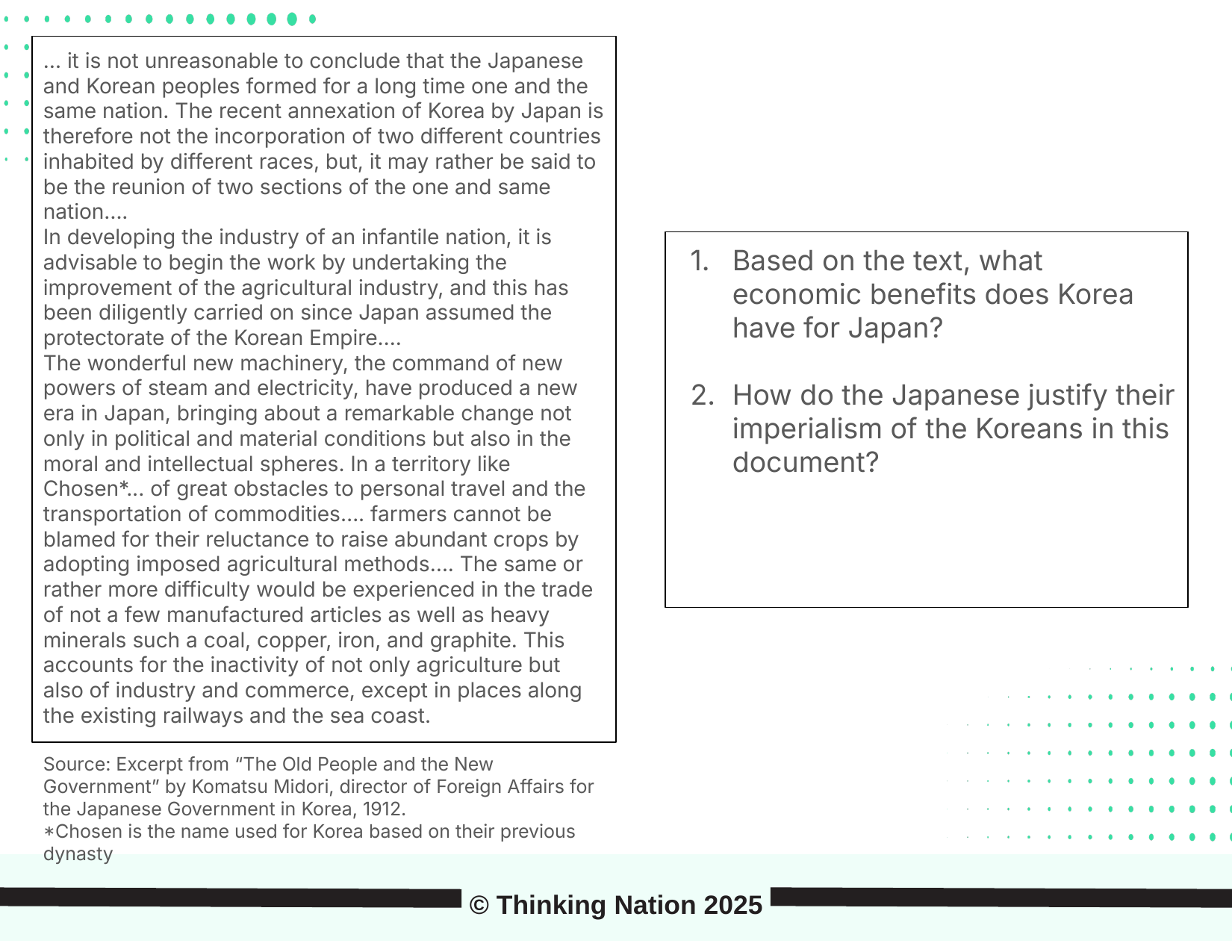

… it is not unreasonable to conclude that the Japanese and Korean peoples formed for a long time one and the same nation. The recent annexation of Korea by Japan is therefore not the incorporation of two different countries inhabited by different races, but, it may rather be said to be the reunion of two sections of the one and same nation….
In developing the industry of an infantile nation, it is advisable to begin the work by undertaking the improvement of the agricultural industry, and this has been diligently carried on since Japan assumed the protectorate of the Korean Empire….
The wonderful new machinery, the command of new powers of steam and electricity, have produced a new era in Japan, bringing about a remarkable change not only in political and material conditions but also in the moral and intellectual spheres. In a territory like Chosen*... of great obstacles to personal travel and the transportation of commodities…. farmers cannot be blamed for their reluctance to raise abundant crops by adopting imposed agricultural methods…. The same or rather more difficulty would be experienced in the trade of not a few manufactured articles as well as heavy minerals such a coal, copper, iron, and graphite. This accounts for the inactivity of not only agriculture but also of industry and commerce, except in places along the existing railways and the sea coast.

Based on the text, what economic benefits does Korea have for Japan?
How do the Japanese justify their imperialism of the Koreans in this document?

Source: Excerpt from “The Old People and the New Government” by Komatsu Midori, director of Foreign Affairs for the Japanese Government in Korea, 1912.
*Chosen is the name used for Korea based on their previous dynasty

© Thinking Nation 2025